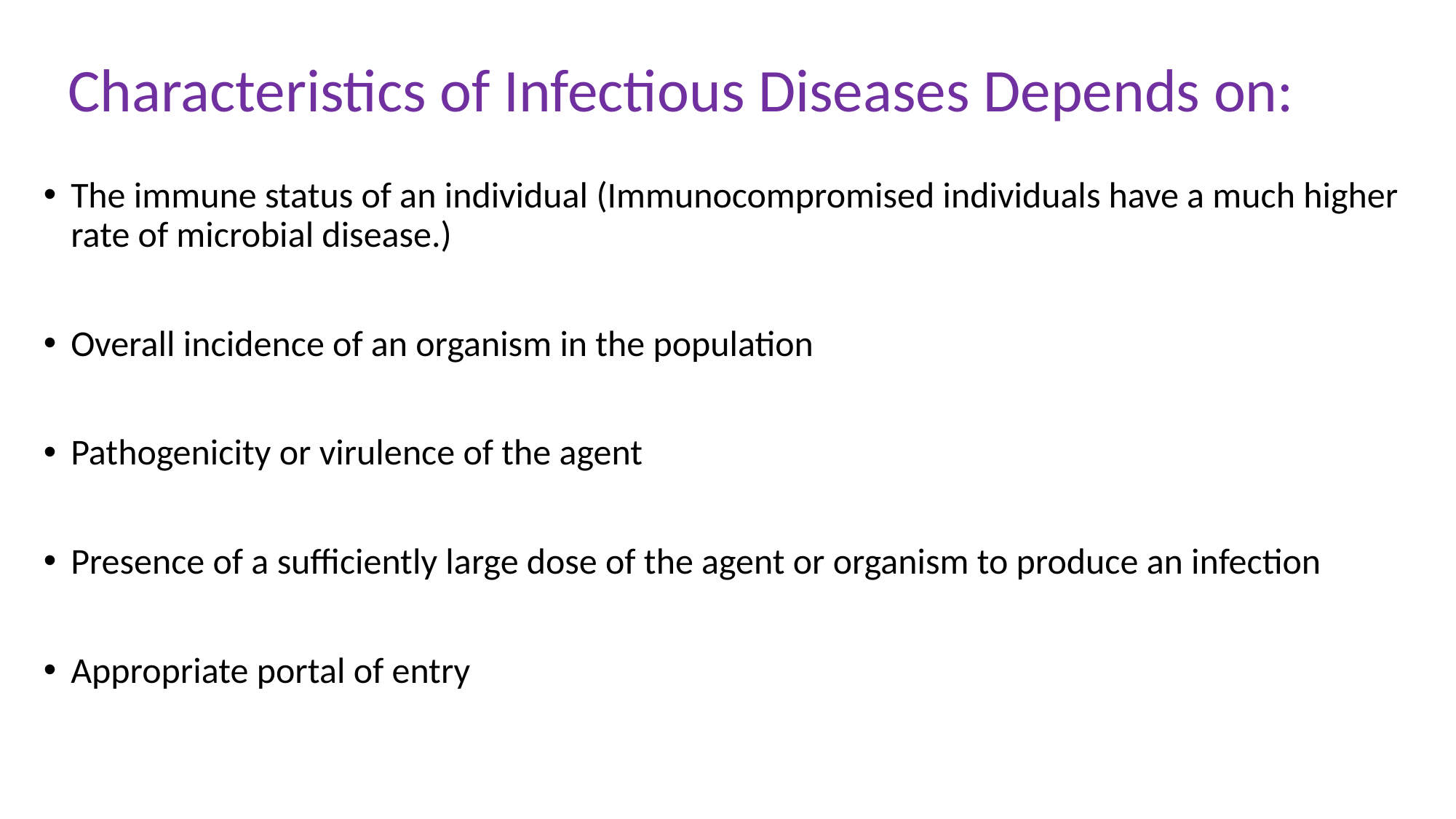

# Characteristics of Infectious Diseases Depends on:
The immune status of an individual (Immunocompromised individuals have a much higher rate of microbial disease.)

Overall incidence of an organism in the population

Pathogenicity or virulence of the agent

Presence of a sufficiently large dose of the agent or organism to produce an infection

Appropriate portal of entry